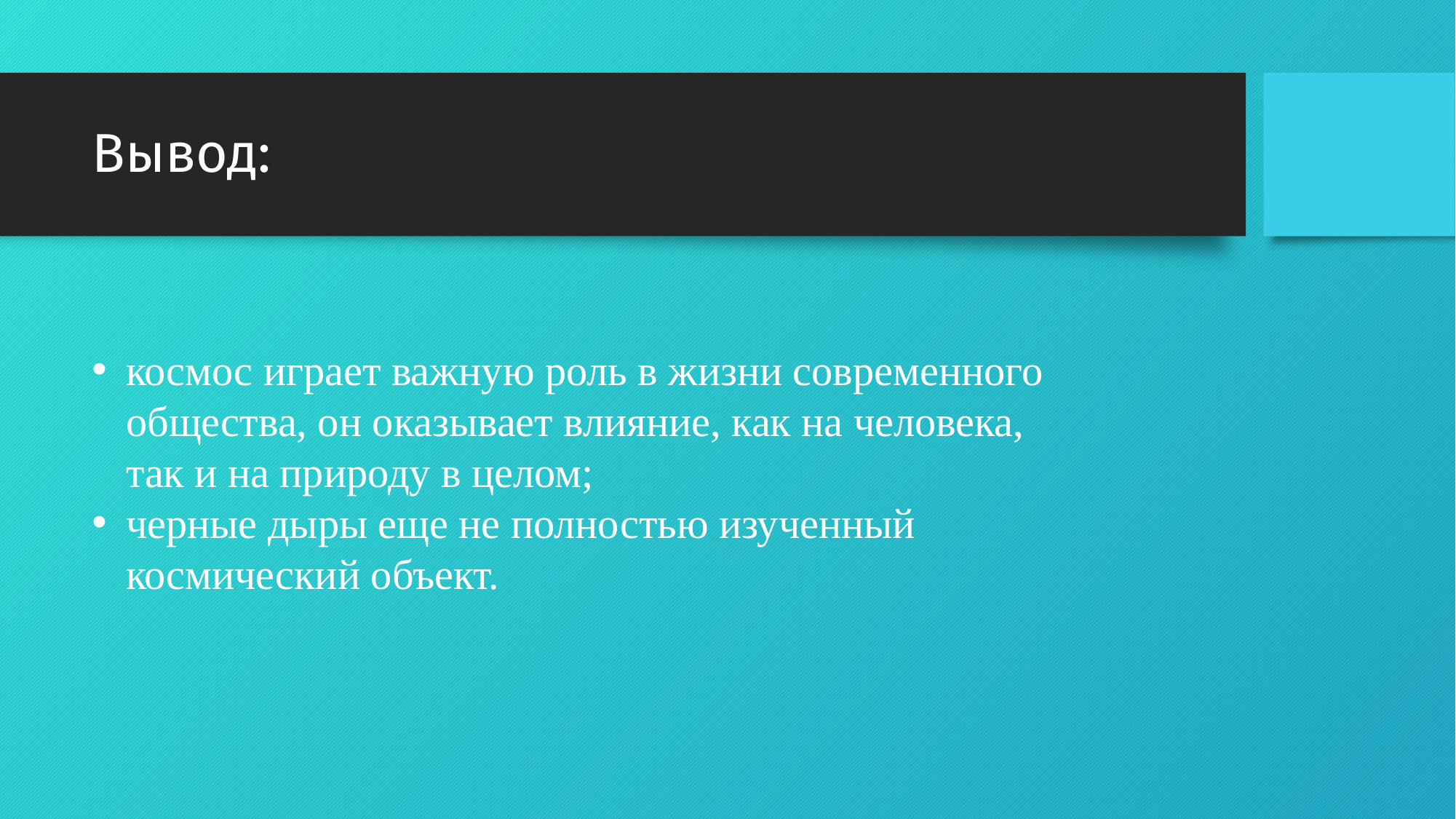

# Вывод:
космос играет важную роль в жизни современного общества, он оказывает влияние, как на человека, так и на природу в целом;
черные дыры еще не полностью изученный      космический объект.